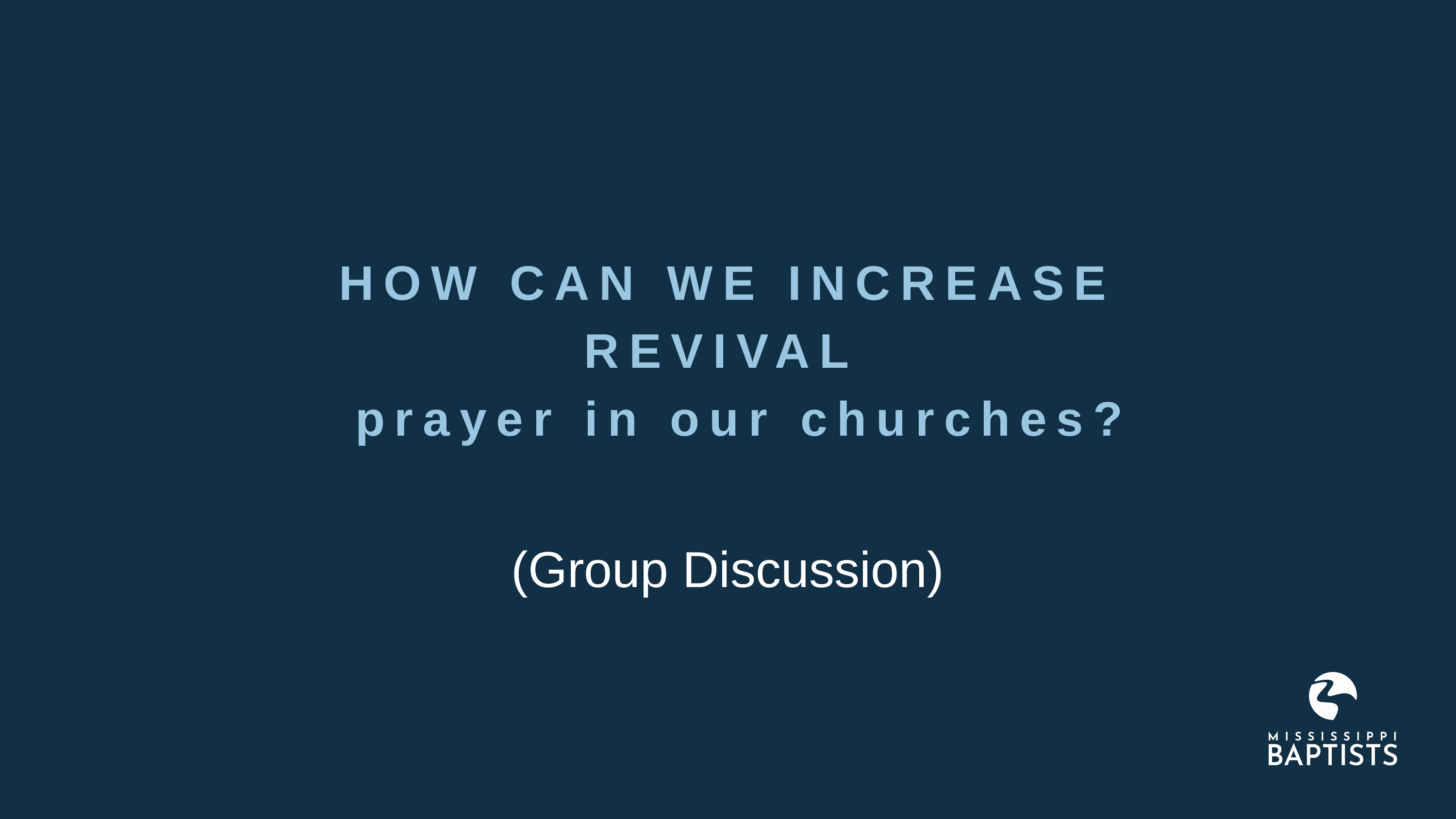

HOW CAN WE INCREASE REVIVAL
 prayer in our churches?
(Group Discussion)